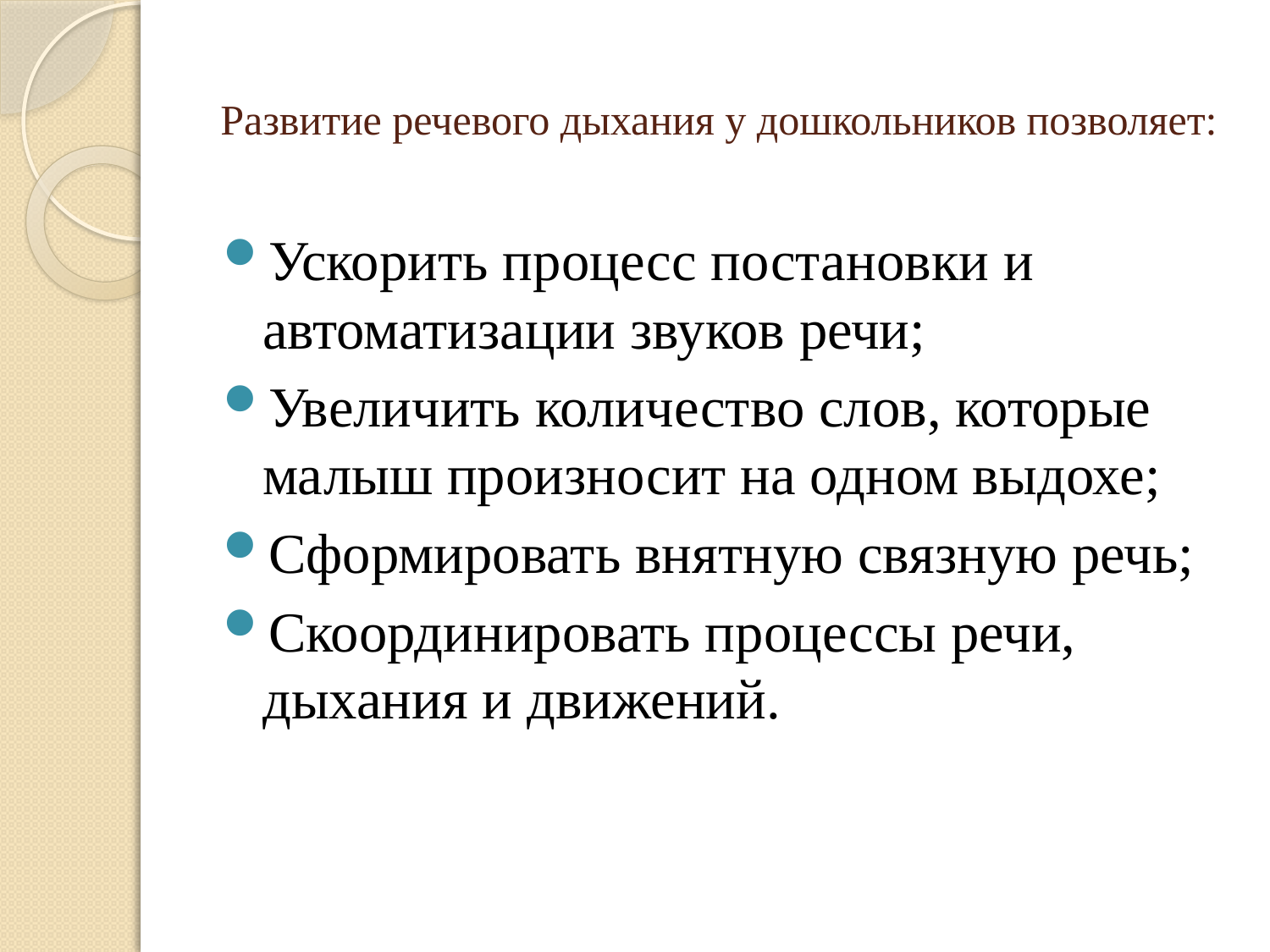

# Развитие речевого дыхания у дошкольников позволяет:
Ускорить процесс постановки и автоматизации звуков речи;
Увеличить количество слов, которые малыш произносит на одном выдохе;
Сформировать внятную связную речь;
Скоординировать процессы речи, дыхания и движений.